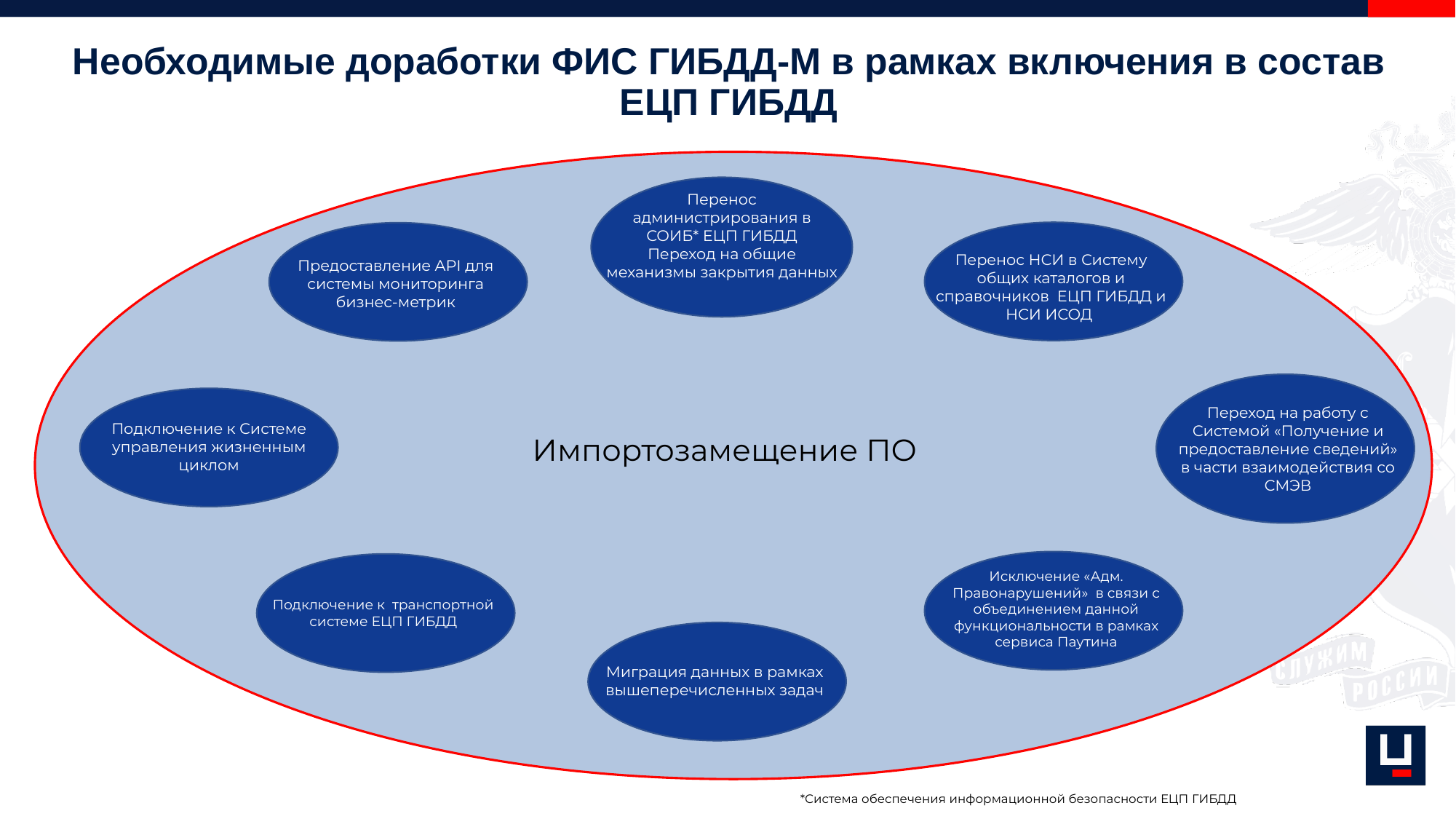

# Необходимые доработки ФИС ГИБДД-М в рамках включения в состав ЕЦП ГИБДД

Перенос администрирования в СОИБ* ЕЦП ГИБДД
Переход на общие механизмы закрытия данных

Перенос НСИ в Систему общих каталогов и справочников  ЕЦП ГИБДД и НСИ ИСОД
Предоставление API для системы мониторинга бизнес-метрик

Переход на работу с Системой «Получение и предоставление сведений» в части взаимодействия со СМЭВ
Подключение к Системе управления жизненным циклом
Импортозамещение ПО

Исключение «Адм. Правонарушений»  в связи с объединением данной функциональности в рамках сервиса Паутина
Подключение к  транспортной системе ЕЦП ГИБДД

Миграция данных в рамках вышеперечисленных задач
19
/ 32
*Система обеспечения информационной безопасности ЕЦП ГИБДД